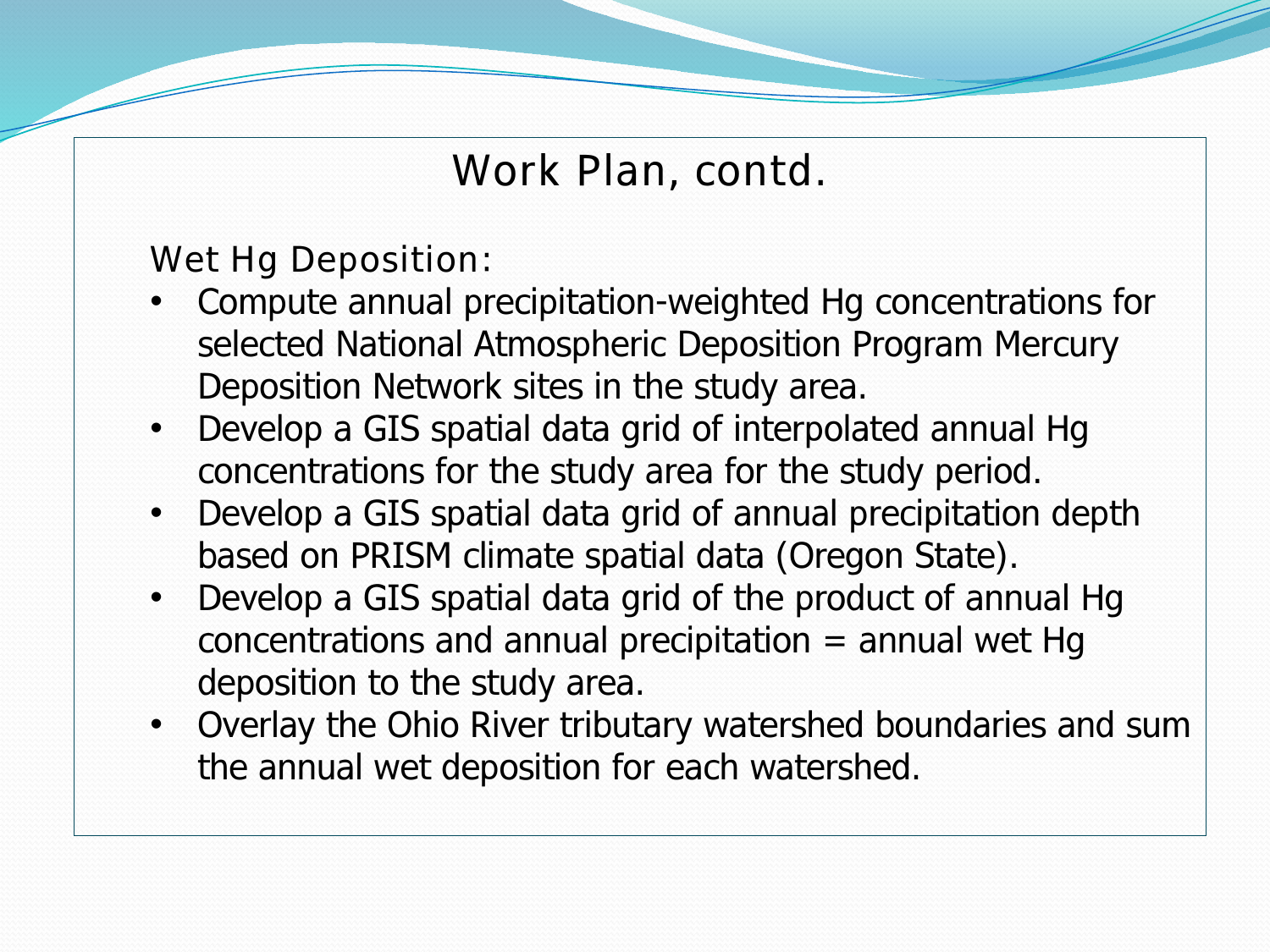

Work Plan, contd.

Wet Hg Deposition:
Compute annual precipitation-weighted Hg concentrations for selected National Atmospheric Deposition Program Mercury Deposition Network sites in the study area.
Develop a GIS spatial data grid of interpolated annual Hg concentrations for the study area for the study period.
Develop a GIS spatial data grid of annual precipitation depth based on PRISM climate spatial data (Oregon State).
Develop a GIS spatial data grid of the product of annual Hg concentrations and annual precipitation = annual wet Hg deposition to the study area.
Overlay the Ohio River tributary watershed boundaries and sum the annual wet deposition for each watershed.